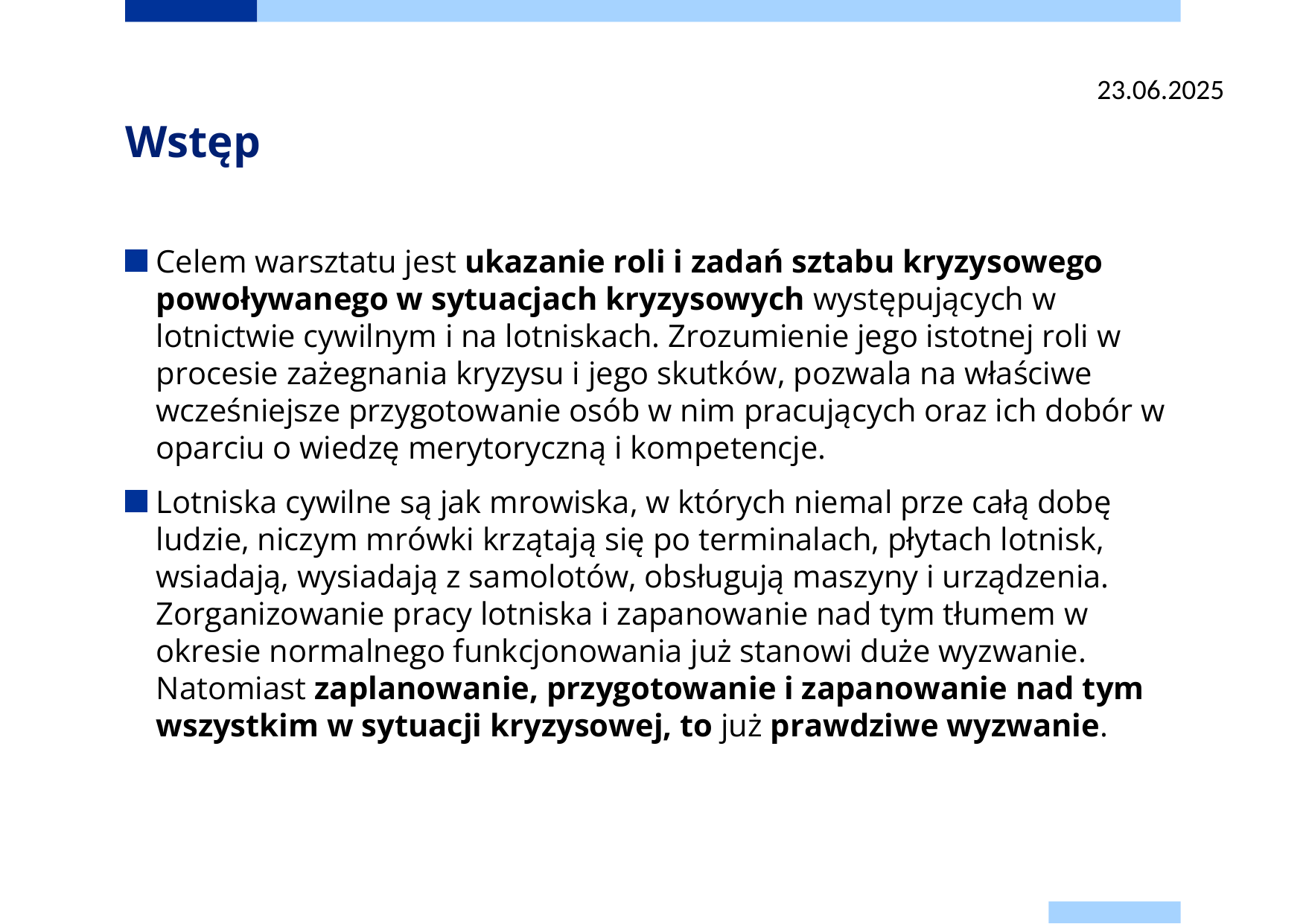

23.06.2025
# Wstęp
Celem warsztatu jest ukazanie roli i zadań sztabu kryzysowego powoływanego w sytuacjach kryzysowych występujących w lotnictwie cywilnym i na lotniskach. Zrozumienie jego istotnej roli w procesie zażegnania kryzysu i jego skutków, pozwala na właściwe wcześniejsze przygotowanie osób w nim pracujących oraz ich dobór w oparciu o wiedzę merytoryczną i kompetencje.
Lotniska cywilne są jak mrowiska, w których niemal prze całą dobę ludzie, niczym mrówki krzątają się po terminalach, płytach lotnisk, wsiadają, wysiadają z samolotów, obsługują maszyny i urządzenia. Zorganizowanie pracy lotniska i zapanowanie nad tym tłumem w okresie normalnego funkcjonowania już stanowi duże wyzwanie. Natomiast zaplanowanie, przygotowanie i zapanowanie nad tym wszystkim w sytuacji kryzysowej, to już prawdziwe wyzwanie.